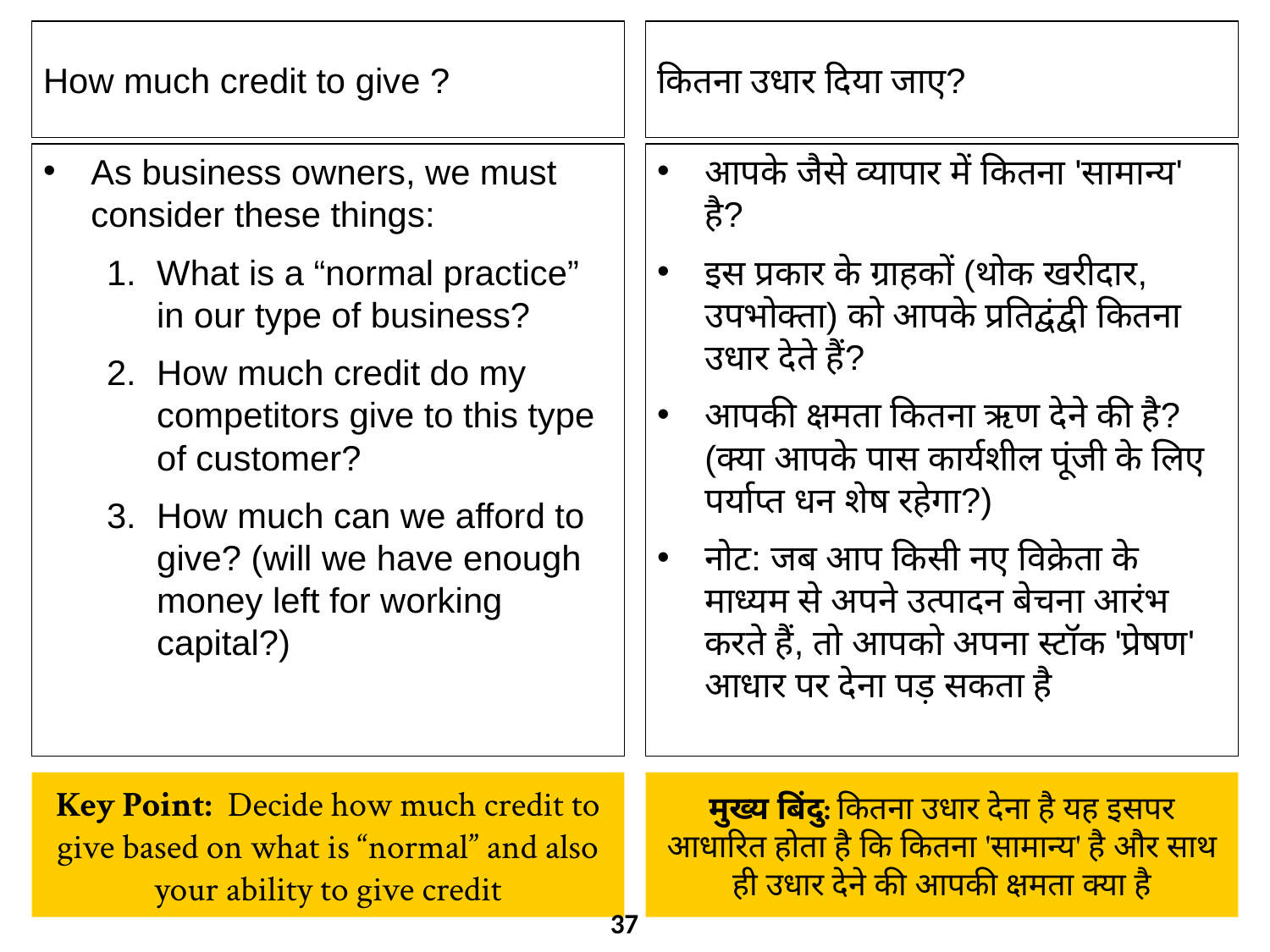

How much credit to give ?
कितना उधार दिया जाए?
As business owners, we must consider these things:
What is a “normal practice” in our type of business?
How much credit do my competitors give to this type of customer?
How much can we afford to give? (will we have enough money left for working capital?)
आपके जैसे व्यापार में कितना 'सामान्य' है?
इस प्रकार के ग्राहकों (थोक खरीदार, उपभोक्ता) को आपके प्रतिद्वंद्वी कितना उधार देते हैं?
आपकी क्षमता कितना ऋण देने की है? (क्या आपके पास कार्यशील पूंजी के लिए पर्याप्त धन शेष रहेगा?)
नोट: जब आप किसी नए विक्रेता के माध्यम से अपने उत्पादन बेचना आरंभ करते हैं, तो आपको अपना स्टॉक 'प्रेषण' आधार पर देना पड़ सकता है
Key Point:  Decide how much credit to give based on what is “normal” and also your ability to give credit
मुख्य बिंदु: कितना उधार देना है यह इसपर आधारित होता है कि कितना 'सामान्य' है और साथ ही उधार देने की आपकी क्षमता क्या है
37
37